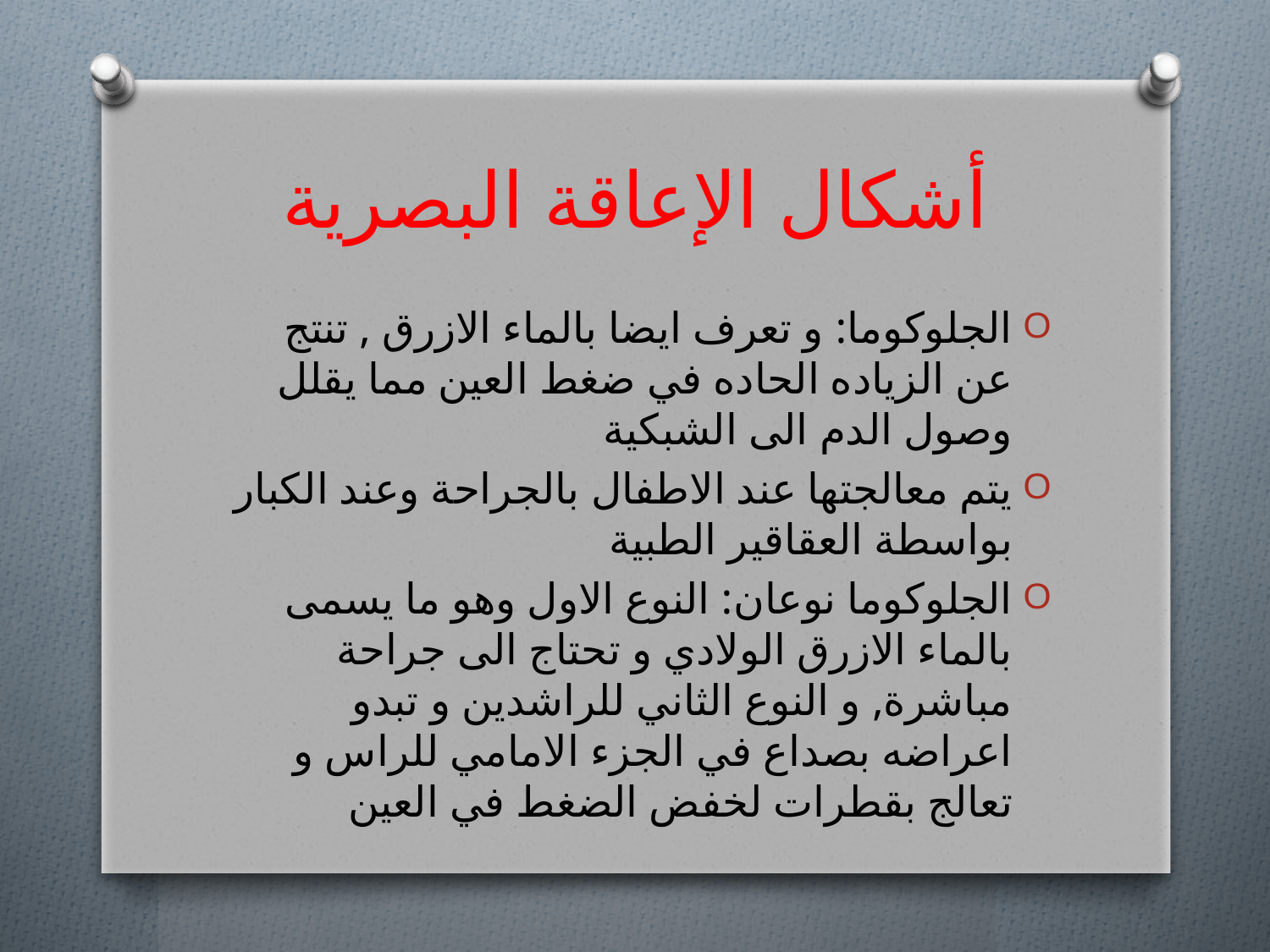

# أشكال الإعاقة البصرية
الجلوكوما: و تعرف ايضا بالماء الازرق , تنتج عن الزياده الحاده في ضغط العين مما يقلل وصول الدم الى الشبكية
يتم معالجتها عند الاطفال بالجراحة وعند الكبار بواسطة العقاقير الطبية
الجلوكوما نوعان: النوع الاول وهو ما يسمى بالماء الازرق الولادي و تحتاج الى جراحة مباشرة, و النوع الثاني للراشدين و تبدو اعراضه بصداع في الجزء الامامي للراس و تعالج بقطرات لخفض الضغط في العين